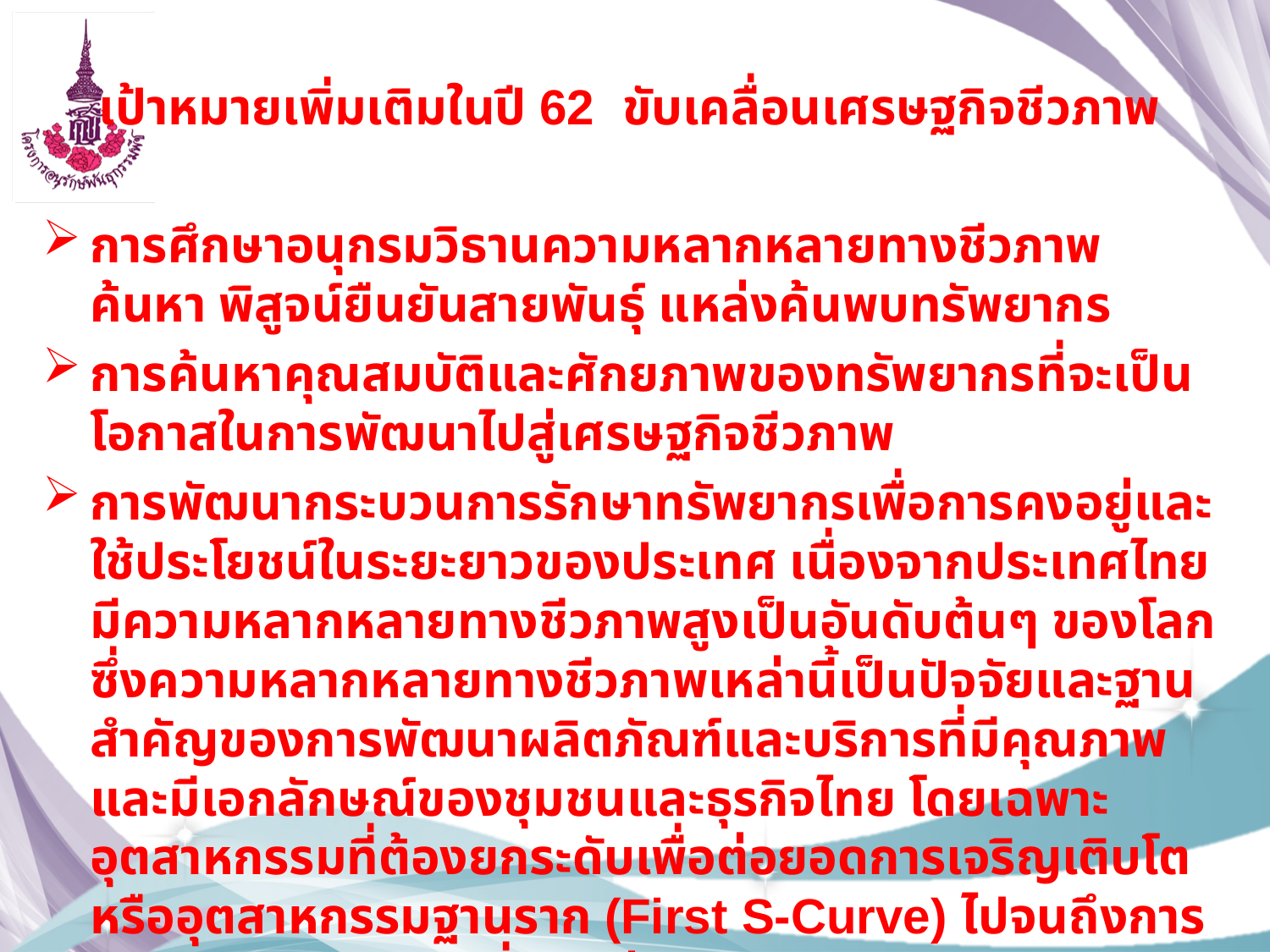

เป้าหมายเพิ่มเติมในปี 62  ขับเคลื่อนเศรษฐกิจชีวภาพ

การศึกษาอนุกรมวิธานความหลากหลายทางชีวภาพ ค้นหา พิสูจน์ยืนยันสายพันธุ์ แหล่งค้นพบทรัพยากร
การค้นหาคุณสมบัติและศักยภาพของทรัพยากรที่จะเป็นโอกาสในการพัฒนาไปสู่เศรษฐกิจชีวภาพ
การพัฒนากระบวนการรักษาทรัพยากรเพื่อการคงอยู่และใช้ประโยชน์ในระยะยาวของประเทศ เนื่องจากประเทศไทยมีความหลากหลายทางชีวภาพสูงเป็นอันดับต้นๆ ของโลก ซึ่งความหลากหลายทางชีวภาพเหล่านี้เป็นปัจจัยและฐานสำคัญของการพัฒนาผลิตภัณฑ์และบริการที่มีคุณภาพและมีเอกลักษณ์ของชุมชนและธุรกิจไทย โดยเฉพาะอุตสาหกรรมที่ต้องยกระดับเพื่อต่อยอดการเจริญเติบโตหรืออุตสาหกรรมฐานราก (First S-Curve) ไปจนถึงการพัฒนาอุตสาหกรรมที่มีมูลค่าสูง